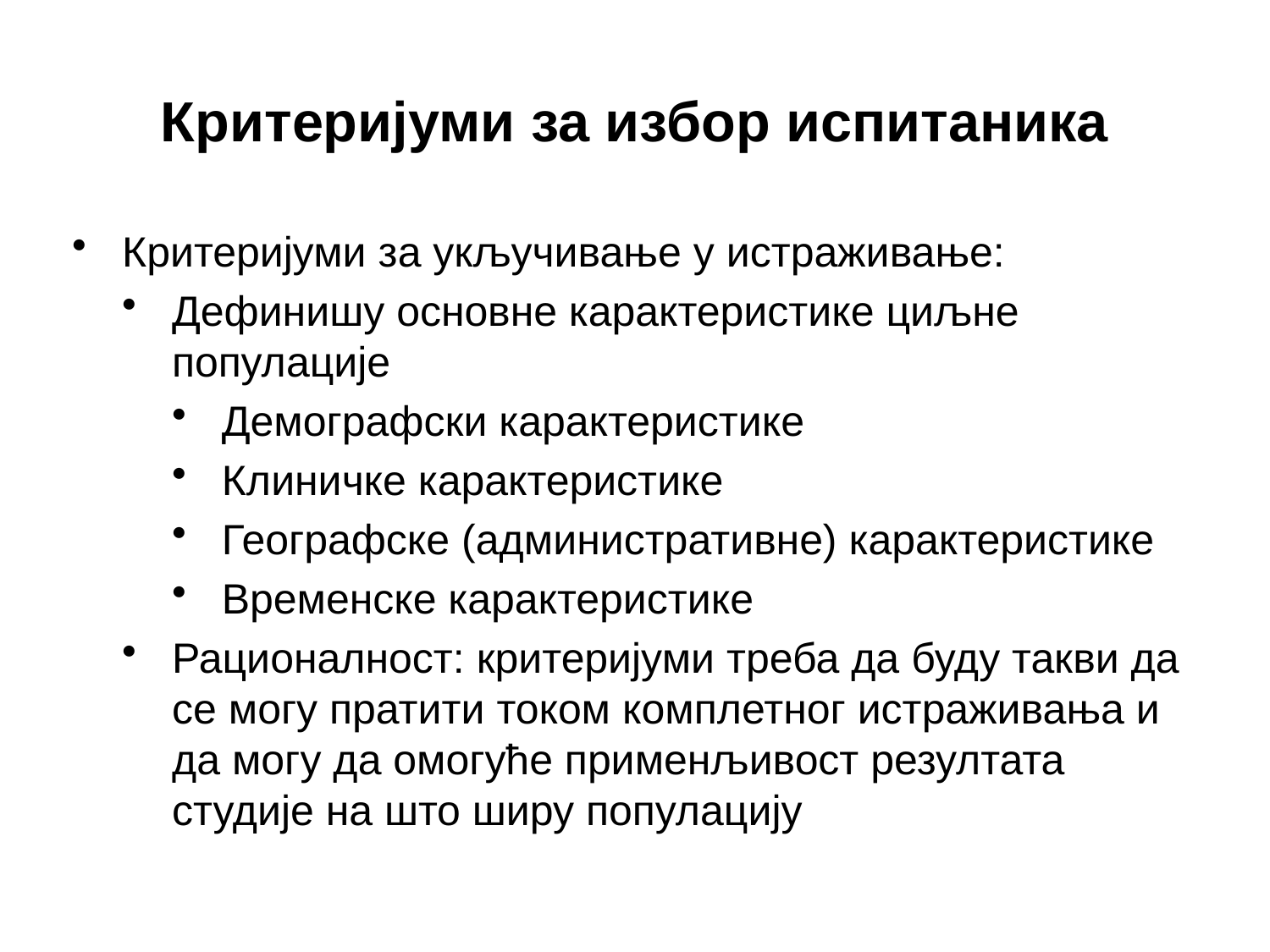

# Критеријуми за избор испитаника
Критеријуми за укључивање у истраживање:
Дефинишу основне карактеристике циљне популације
Демографски карактеристике
Клиничке карактеристике
Географске (административне) карактеристике
Временске карактеристике
Рационалност: критеријуми треба да буду такви да се могу пратити током комплетног истраживања и да могу да омогуће применљивост резултата студије на што ширу популацију